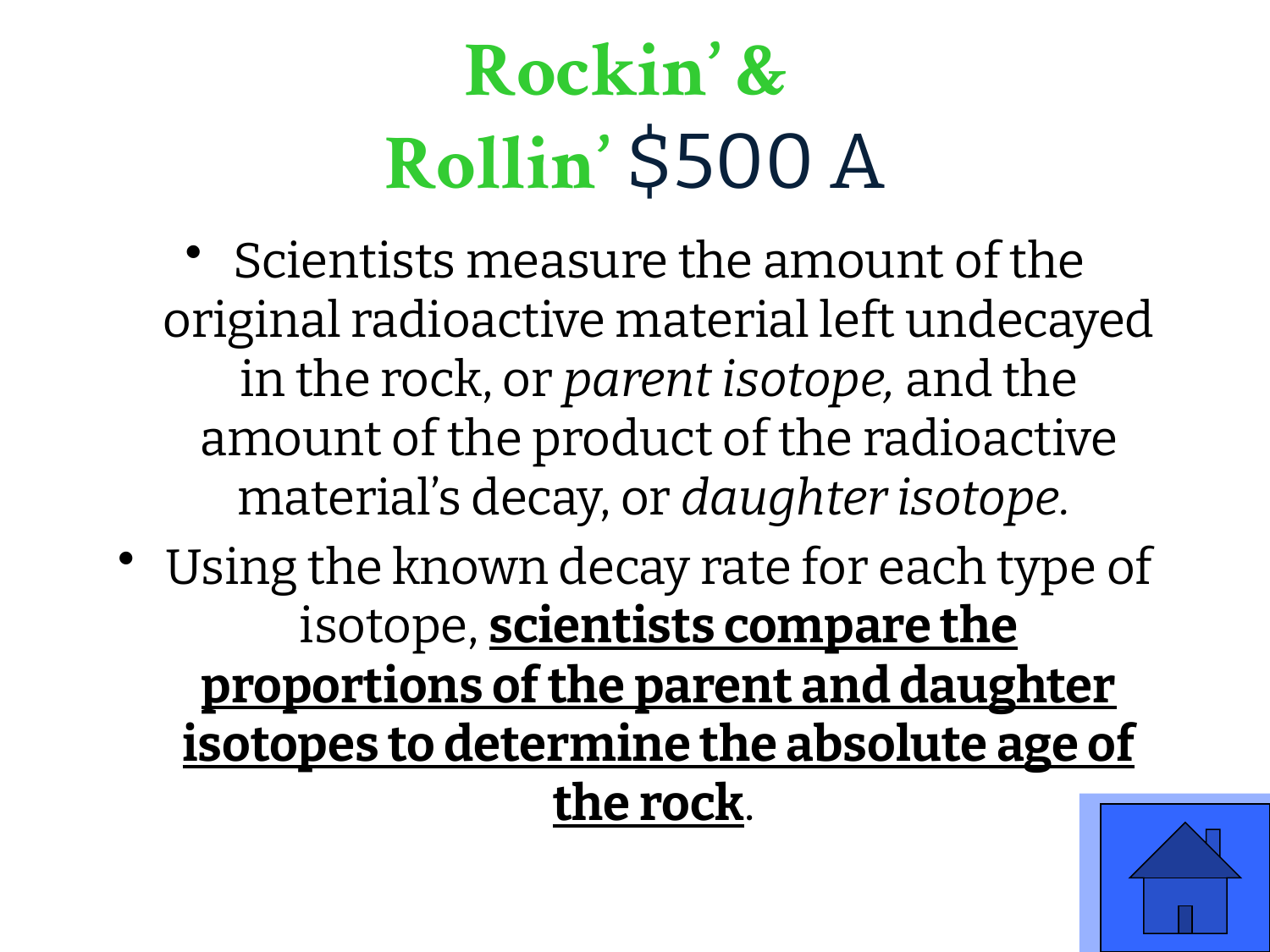

# Rockin’ & Rollin’ $500 A
Scientists measure the amount of the original radioactive material left undecayed in the rock, or parent isotope, and the amount of the product of the radioactive material’s decay, or daughter isotope.
Using the known decay rate for each type of isotope, scientists compare the proportions of the parent and daughter isotopes to determine the absolute age of the rock.